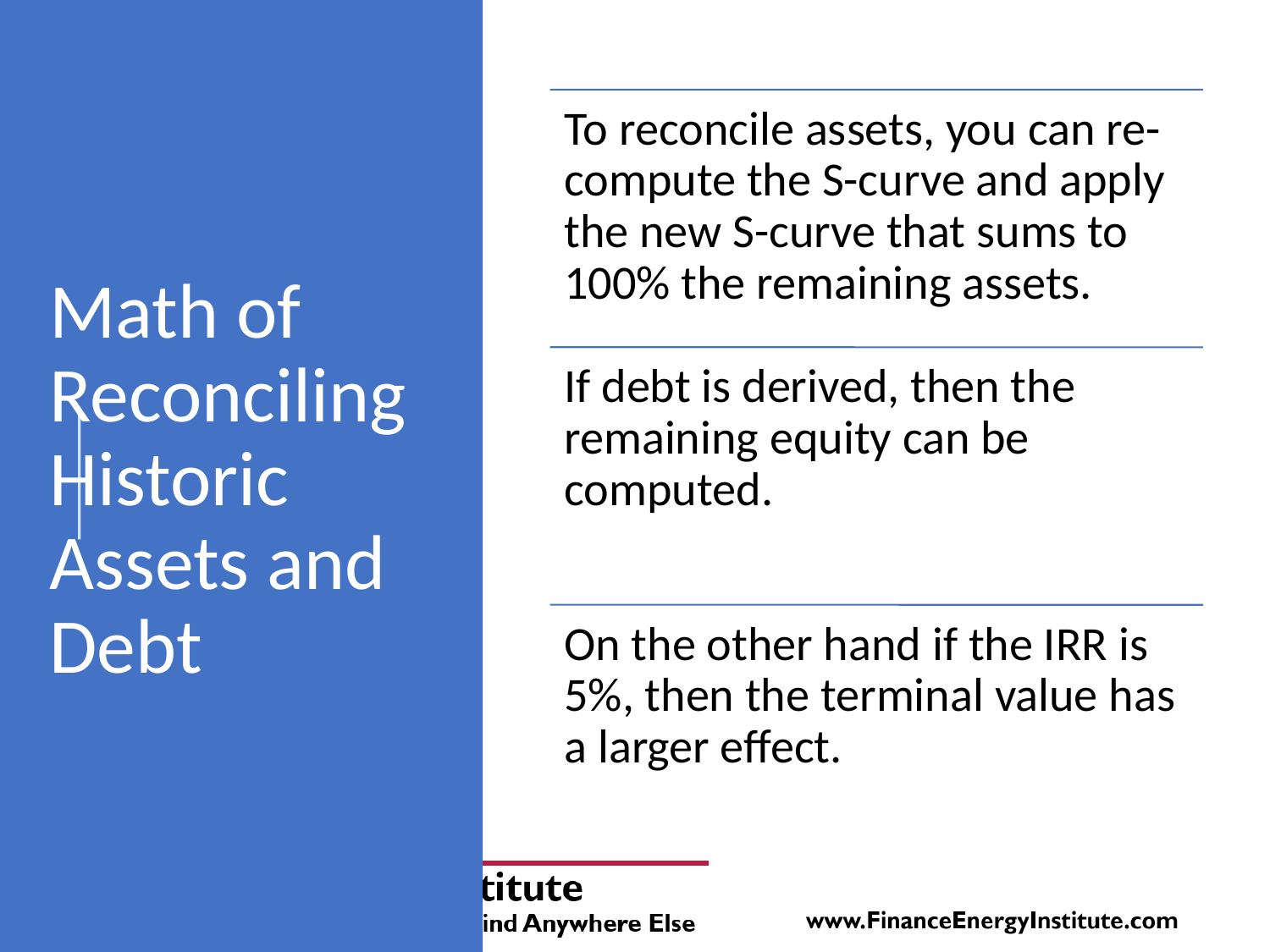

To reconcile assets, you can re-compute the S-curve and apply the new S-curve that sums to 100% the remaining assets.
If debt is derived, then the remaining equity can be computed.
On the other hand if the IRR is 5%, then the terminal value has a larger effect.
# Math of Reconciling Historic Assets and Debt